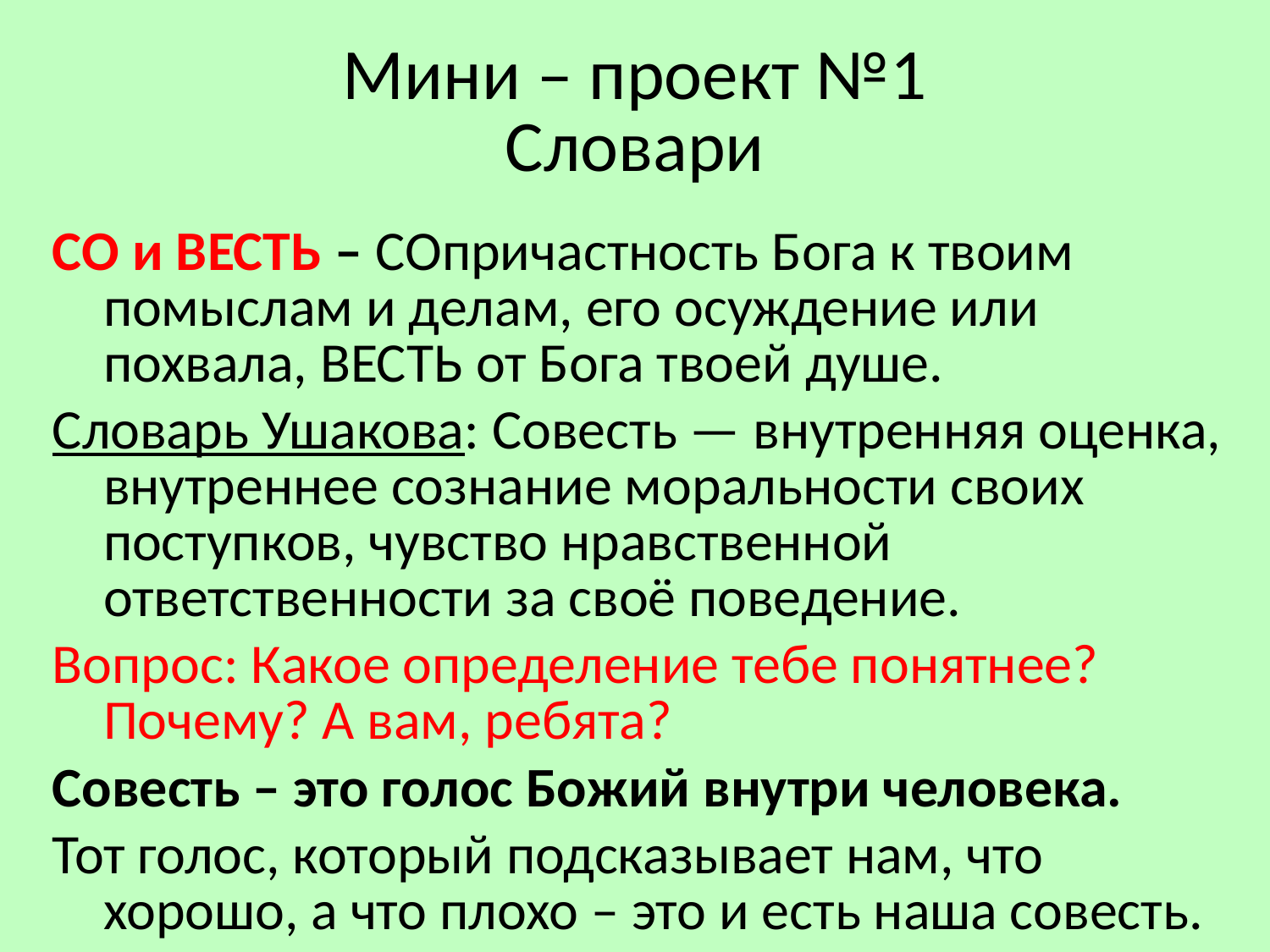

# Мини – проект №1 Словари
СО и ВЕСТЬ – СОпричастность Бога к твоим помыслам и делам, его осуждение или похвала, ВЕСТЬ от Бога твоей душе.
Словарь Ушакова: Совесть — внутренняя оценка, внутреннее сознание моральности своих поступков, чувство нравственной ответственности за своё поведение.
Вопрос: Какое определение тебе понятнее? Почему? А вам, ребята?
Совесть – это голос Божий внутри человека.
Тот голос, который подсказывает нам, что хорошо, а что плохо – это и есть наша совесть.